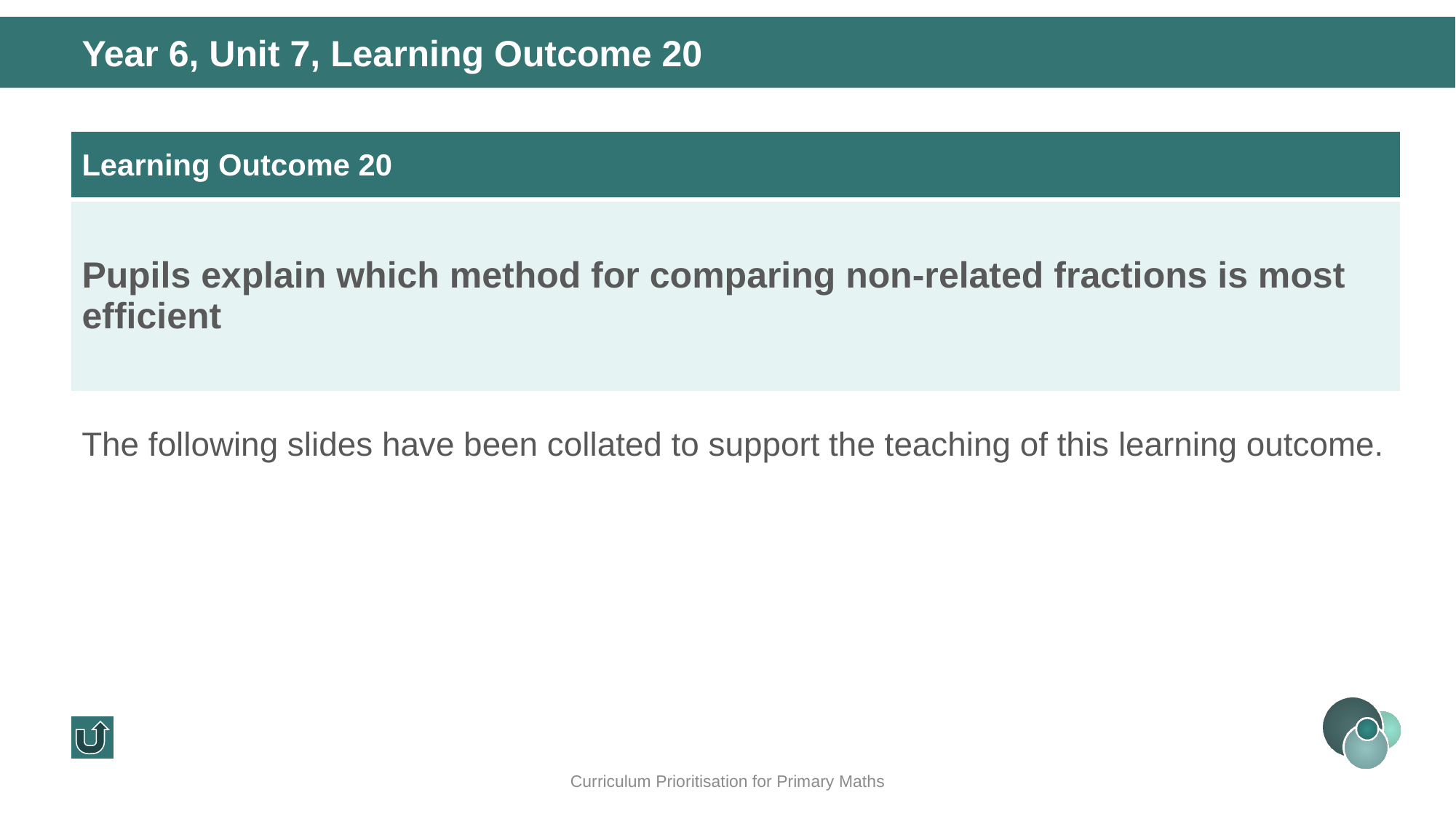

Year 6, Unit 7, Learning Outcome 20
| Learning Outcome 20 |
| --- |
| Pupils explain which method for comparing non-related fractions is most efficient |
The following slides have been collated to support the teaching of this learning outcome.

Curriculum Prioritisation for Primary Maths